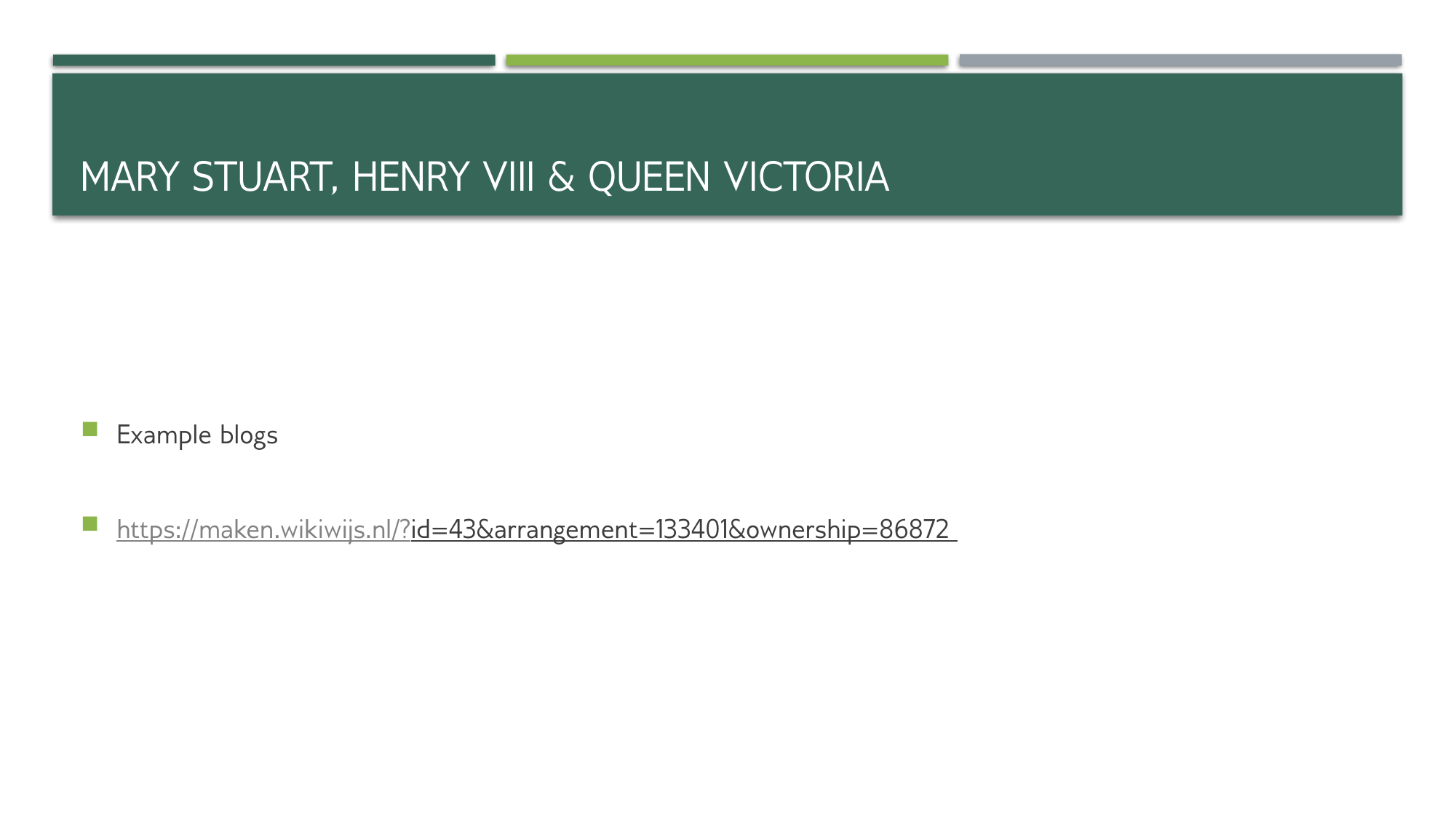

# Mary Stuart, Henry VIII & Queen Victoria
Example blogs

https://maken.wikiwijs.nl/?id=43&arrangement=133401&ownership=86872